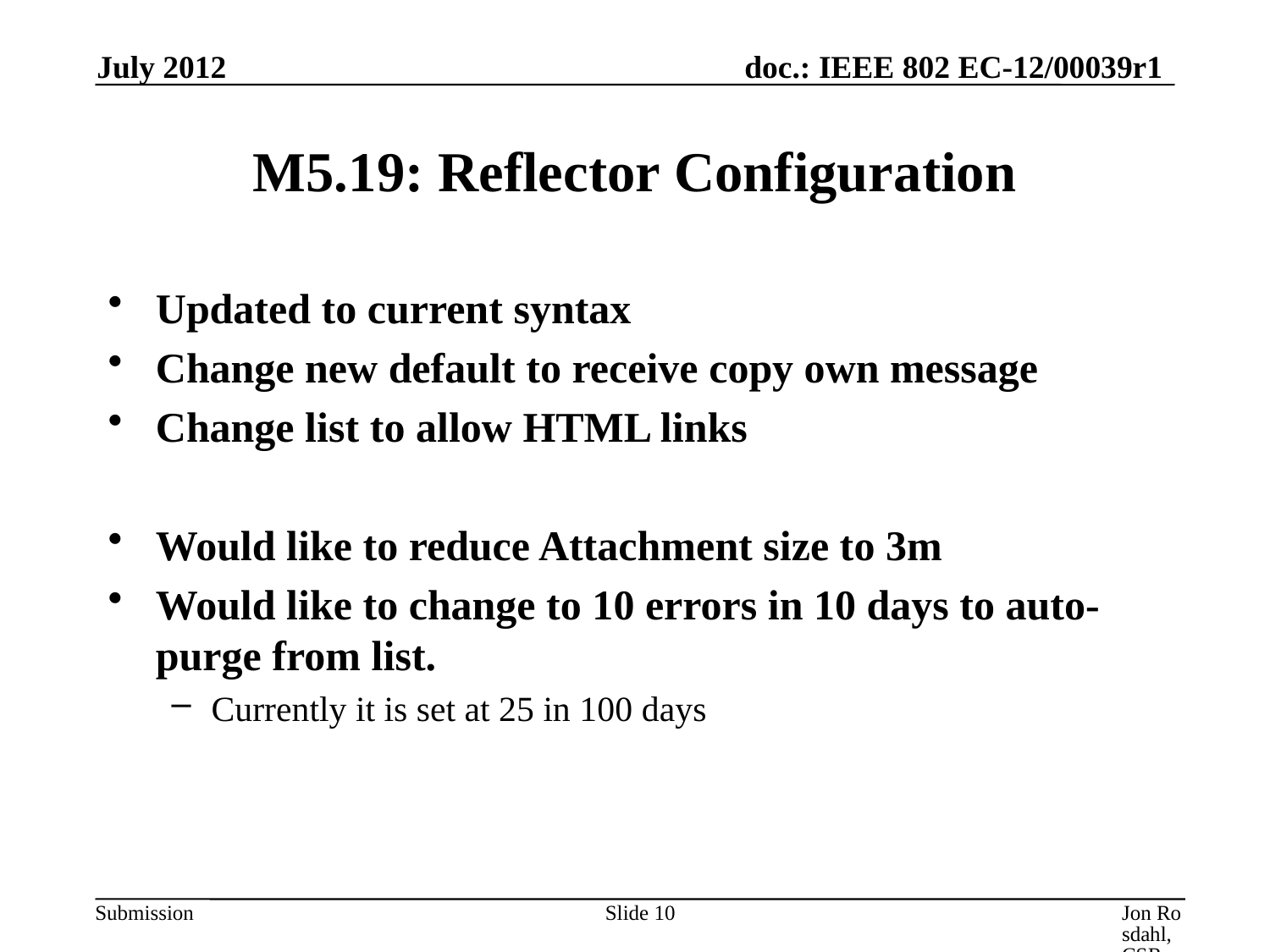

July 2012
# M5.19: Reflector Configuration
Updated to current syntax
Change new default to receive copy own message
Change list to allow HTML links

Would like to reduce Attachment size to 3m
Would like to change to 10 errors in 10 days to auto-purge from list.
Currently it is set at 25 in 100 days

Slide 10
Jon Rosdahl, CSR